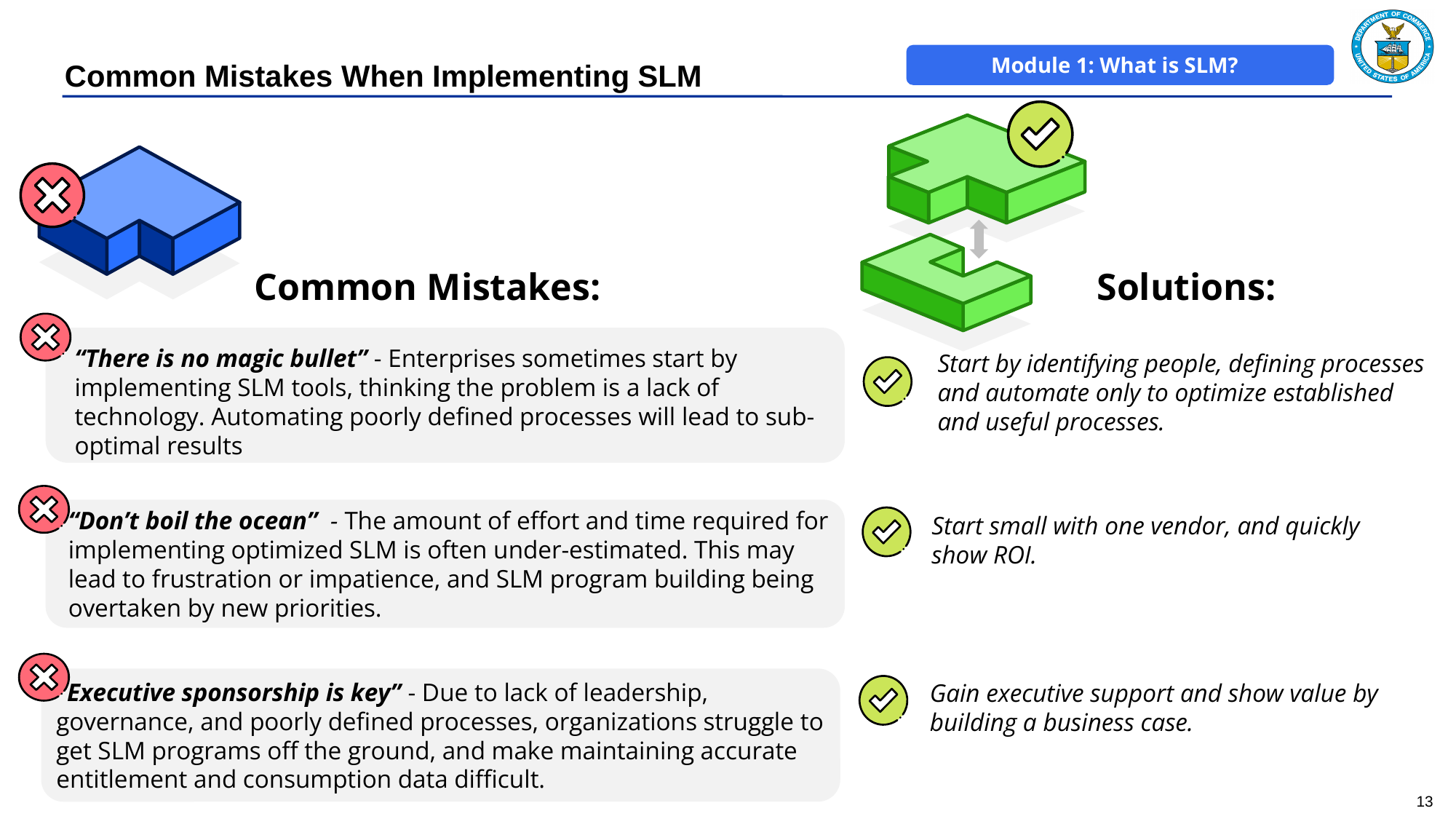

Module 1: What is SLM?
# Common Mistakes When Implementing SLM

Solutions:
Common Mistakes:

“There is no magic bullet” - Enterprises sometimes start by implementing SLM tools, thinking the problem is a lack of technology. Automating poorly defined processes will lead to sub-optimal results
Start by identifying people, defining processes and automate only to optimize established and useful processes.

“Don’t boil the ocean”  - The amount of effort and time required for implementing optimized SLM is often under-estimated. This may lead to frustration or impatience, and SLM program building being overtaken by new priorities.
Start small with one vendor, and quickly show ROI.

“Executive sponsorship is key” - Due to lack of leadership, governance, and poorly defined processes, organizations struggle to get SLM programs off the ground, and make maintaining accurate entitlement and consumption data difficult.
Gain executive support and show value by building a business case.